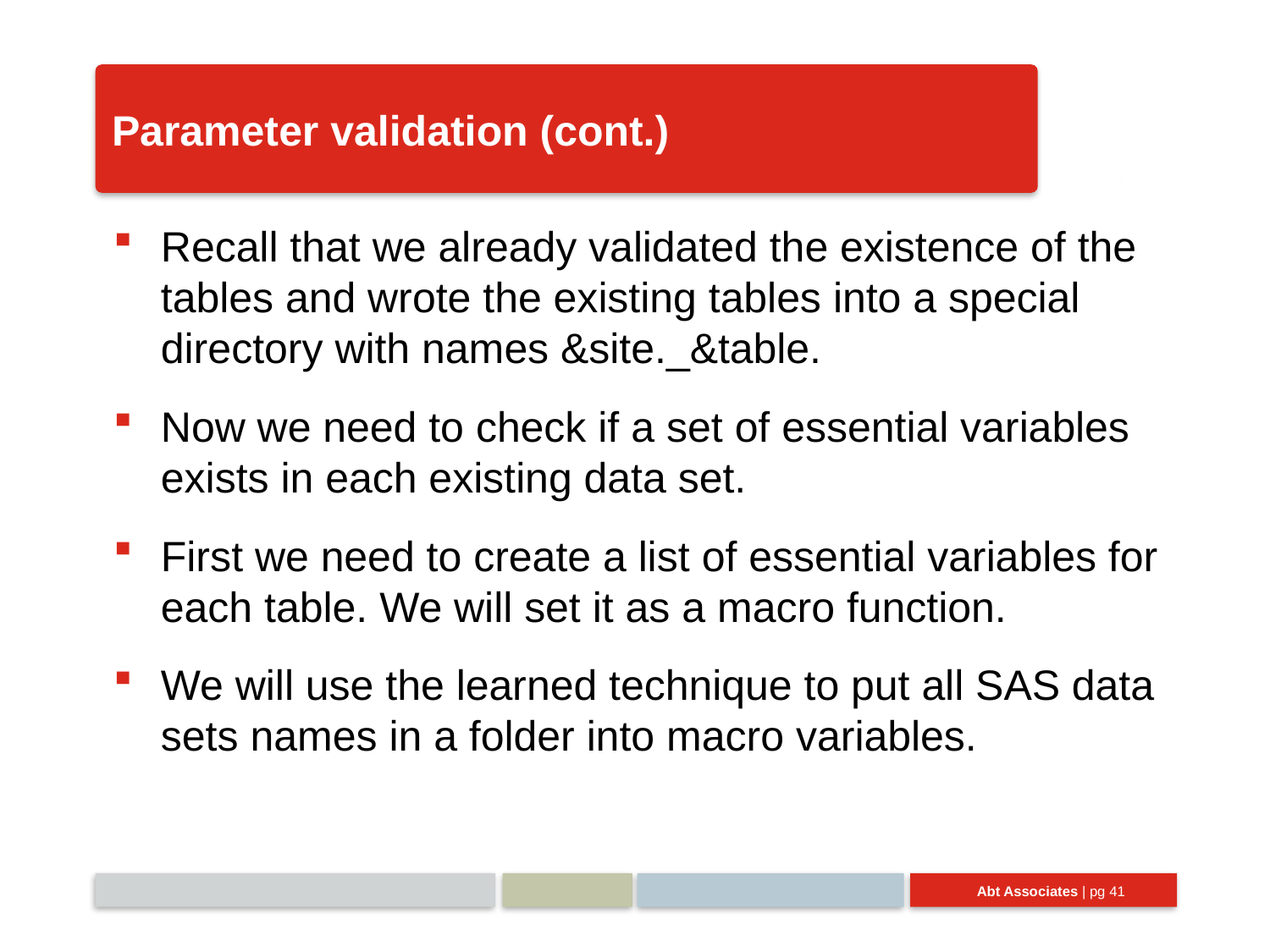

# Parameter validation (cont.)
Recall that we already validated the existence of the tables and wrote the existing tables into a special directory with names &site._&table.
Now we need to check if a set of essential variables exists in each existing data set.
First we need to create a list of essential variables for each table. We will set it as a macro function.
We will use the learned technique to put all SAS data sets names in a folder into macro variables.